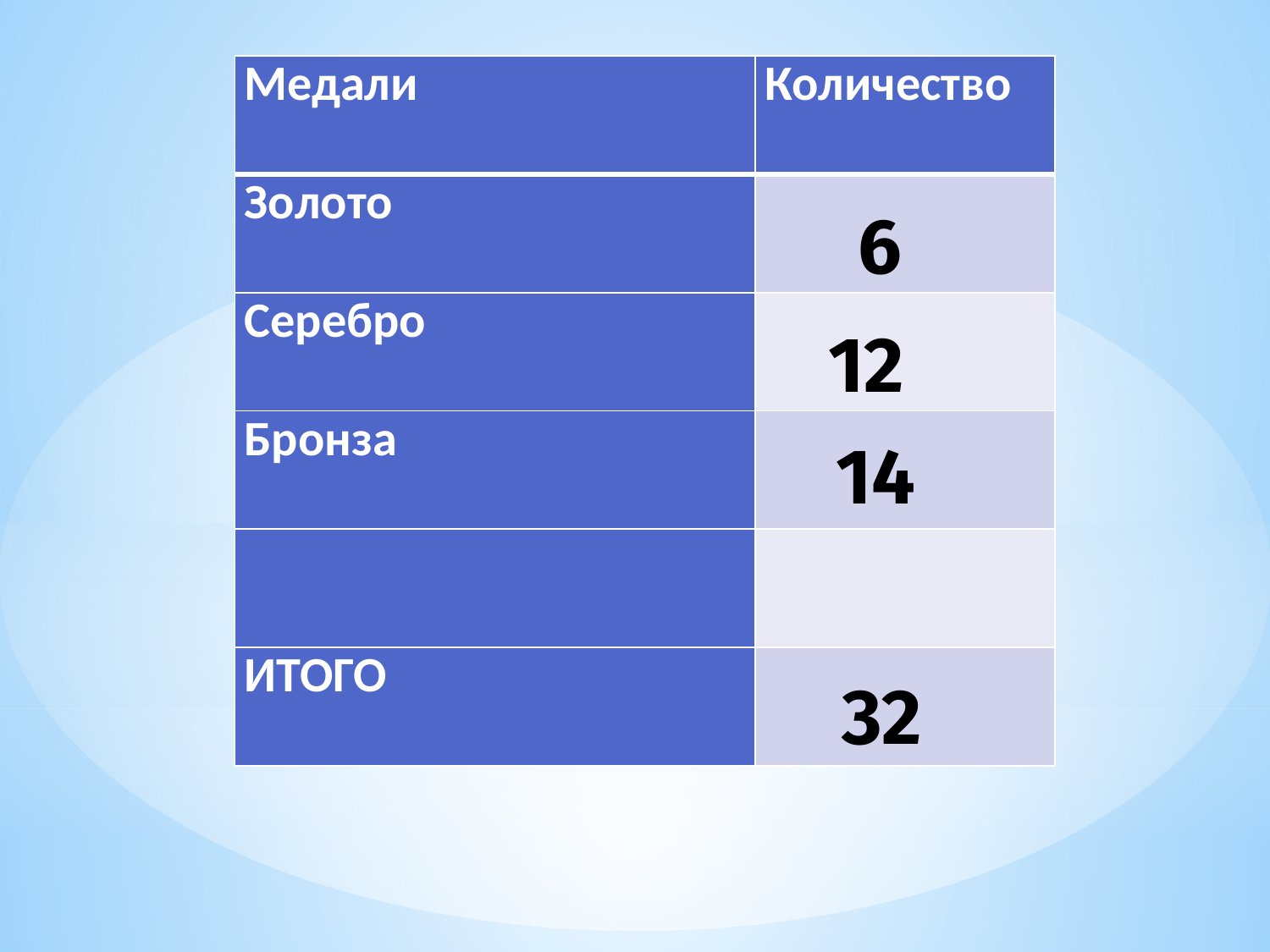

| Медали | Количество |
| --- | --- |
| Золото |  |
| Серебро |  |
| Бронза |  |
|  |  |
| ИТОГО |  |
6
12
14
32